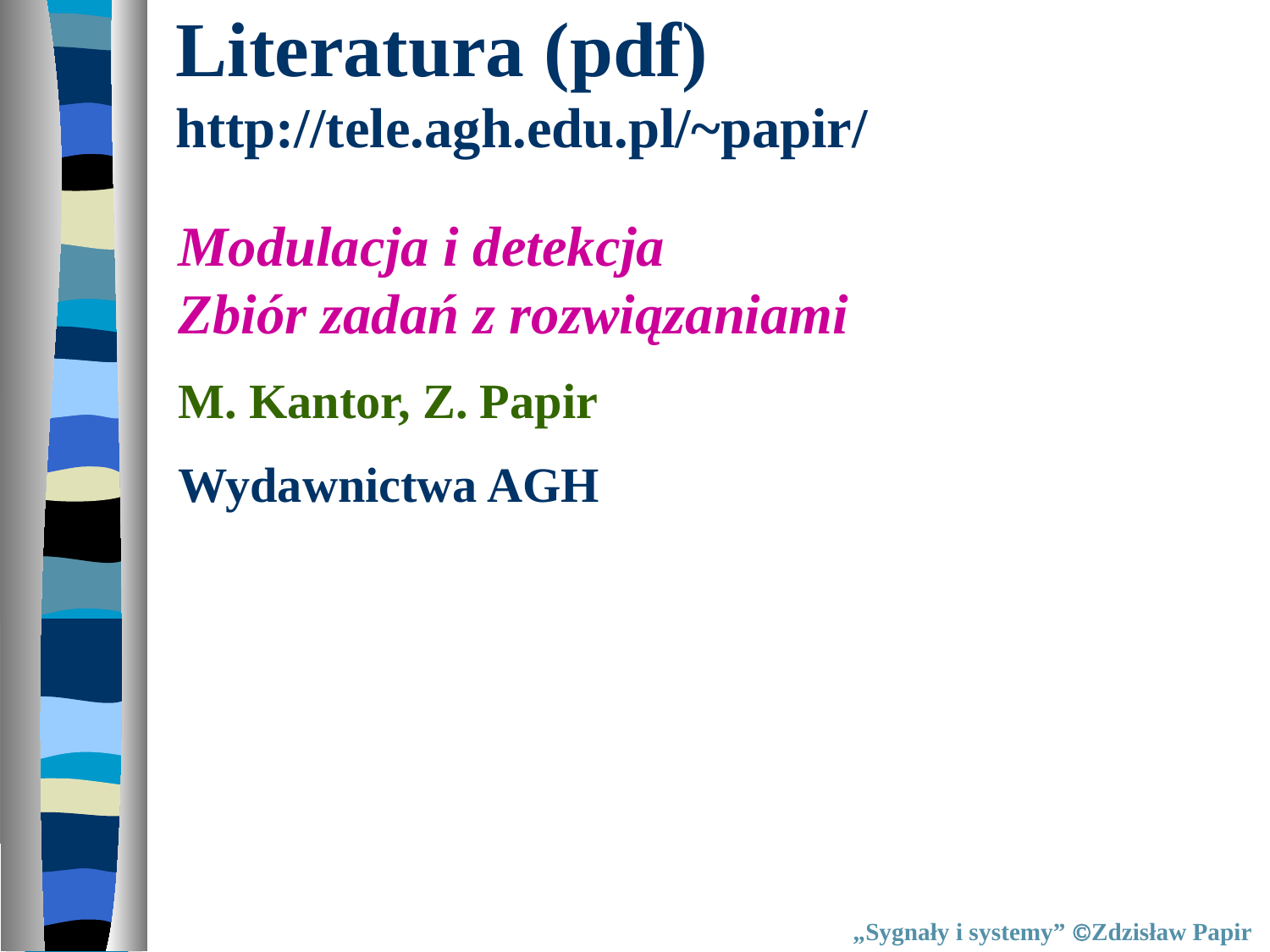

# Literatura (pdf) http://tele.agh.edu.pl/~papir/
Modulacja i detekcja
Zbiór zadań z rozwiązaniami
M. Kantor, Z. Papir
Wydawnictwa AGH
„Sygnały i systemy” ©Zdzisław Papir